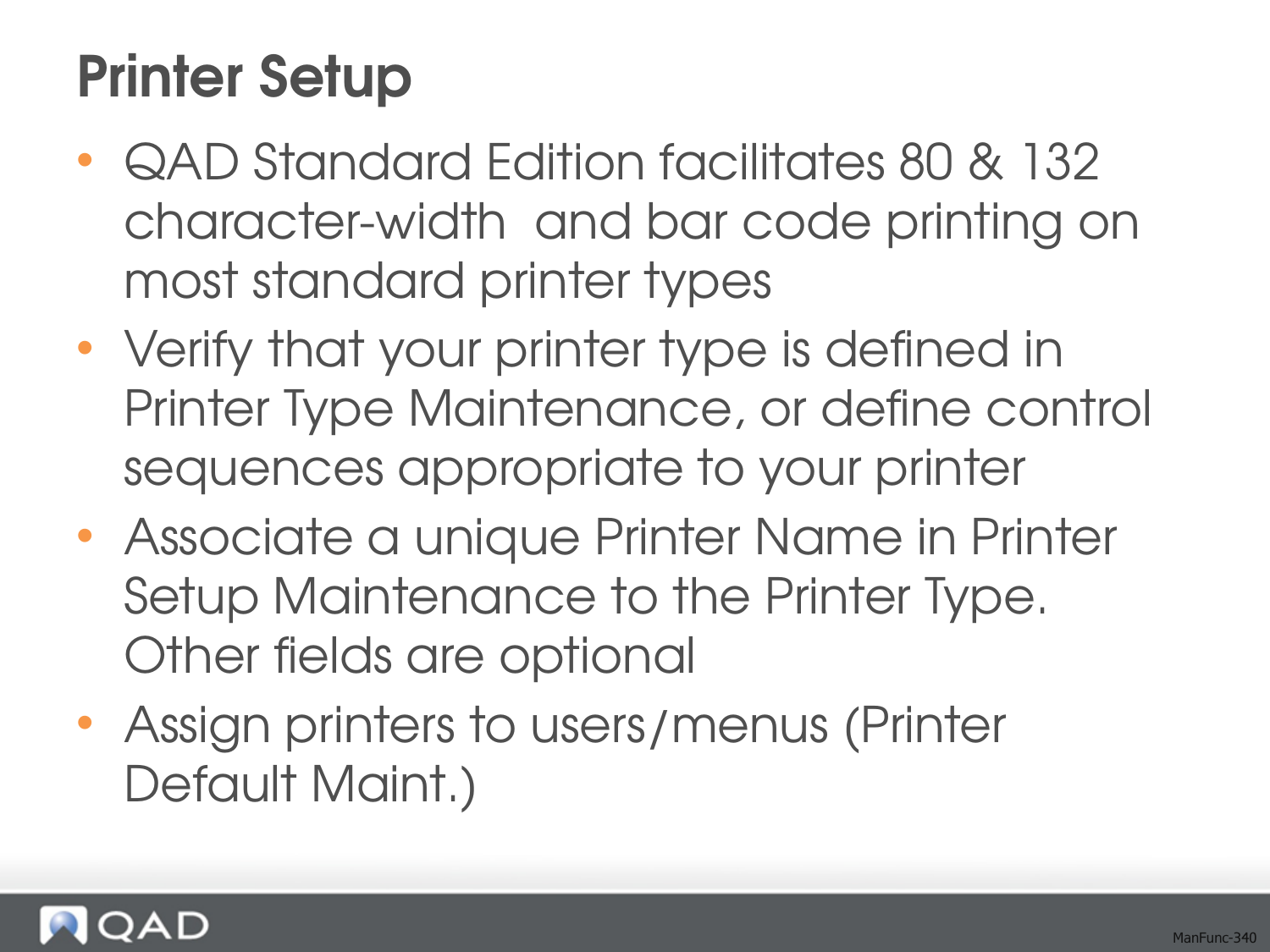

# Printer Setup
QAD Standard Edition facilitates 80 & 132 character-width  and bar code printing on most standard printer types
Verify that your printer type is defined in Printer Type Maintenance, or define control sequences appropriate to your printer
Associate a unique Printer Name in Printer Setup Maintenance to the Printer Type. Other fields are optional
Assign printers to users/menus (Printer Default Maint.)

ManFunc-340